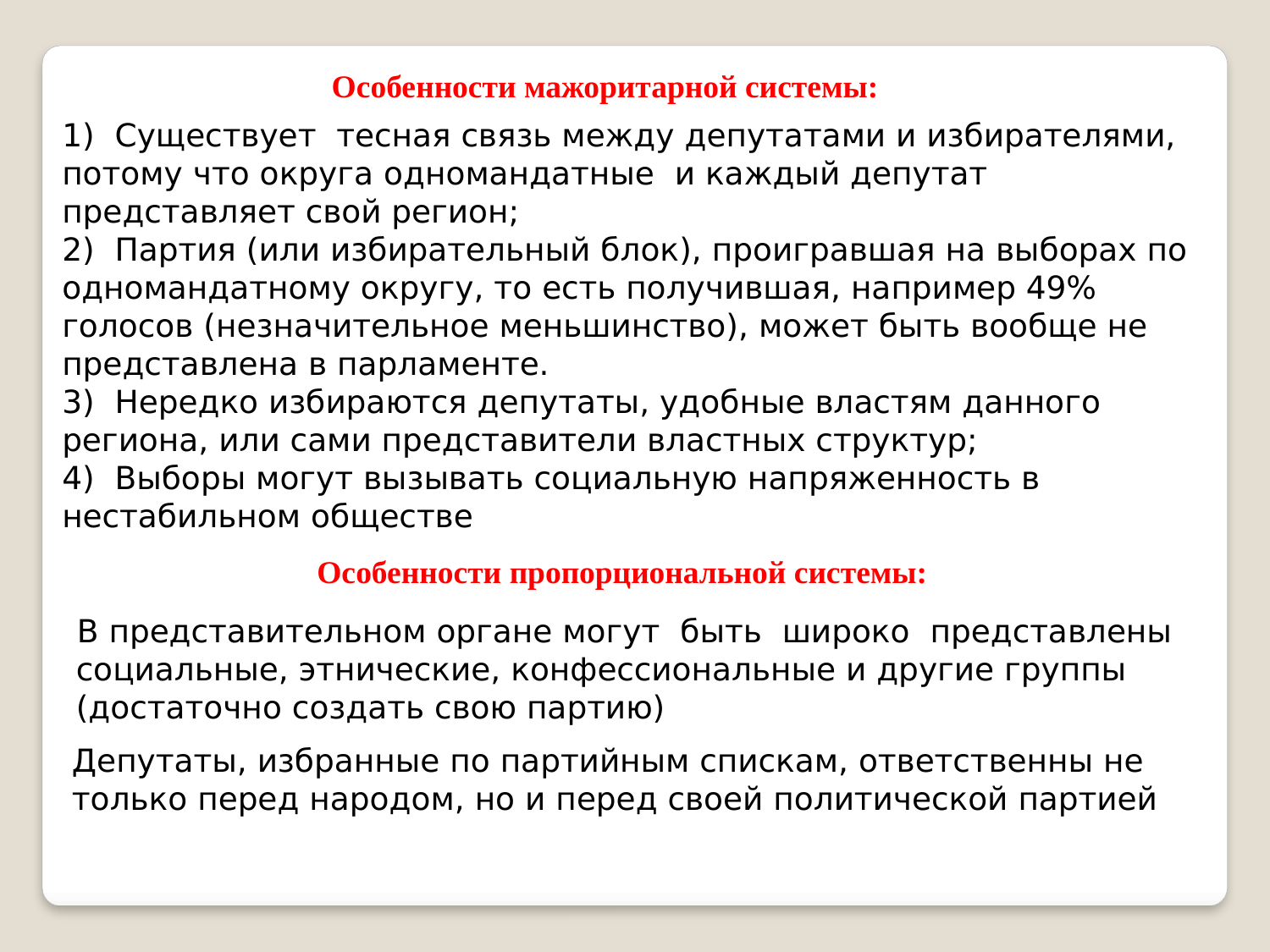

Особенности мажоритарной системы:
  Существует  тесная связь между депутатами и избирателями, потому что округа одномандатные  и каждый депутат представляет свой регион;
  Партия (или избирательный блок), проигравшая на выборах по одномандатному округу, то есть получившая, например 49% голосов (незначительное меньшинство), может быть вообще не представлена в парламенте.
  Нередко избираются депутаты, удобные властям данного региона, или сами представители властных структур;
  Выборы могут вызывать социальную напряженность в нестабильном обществе
                            Особенности пропорциональной системы:

        В представительном органе могут  быть  широко  представлены  социальные, этнические, конфессиональные и другие группы (достаточно создать свою партию)
Депутаты, избранные по партийным спискам, ответственны не только перед народом, но и перед своей политической партией